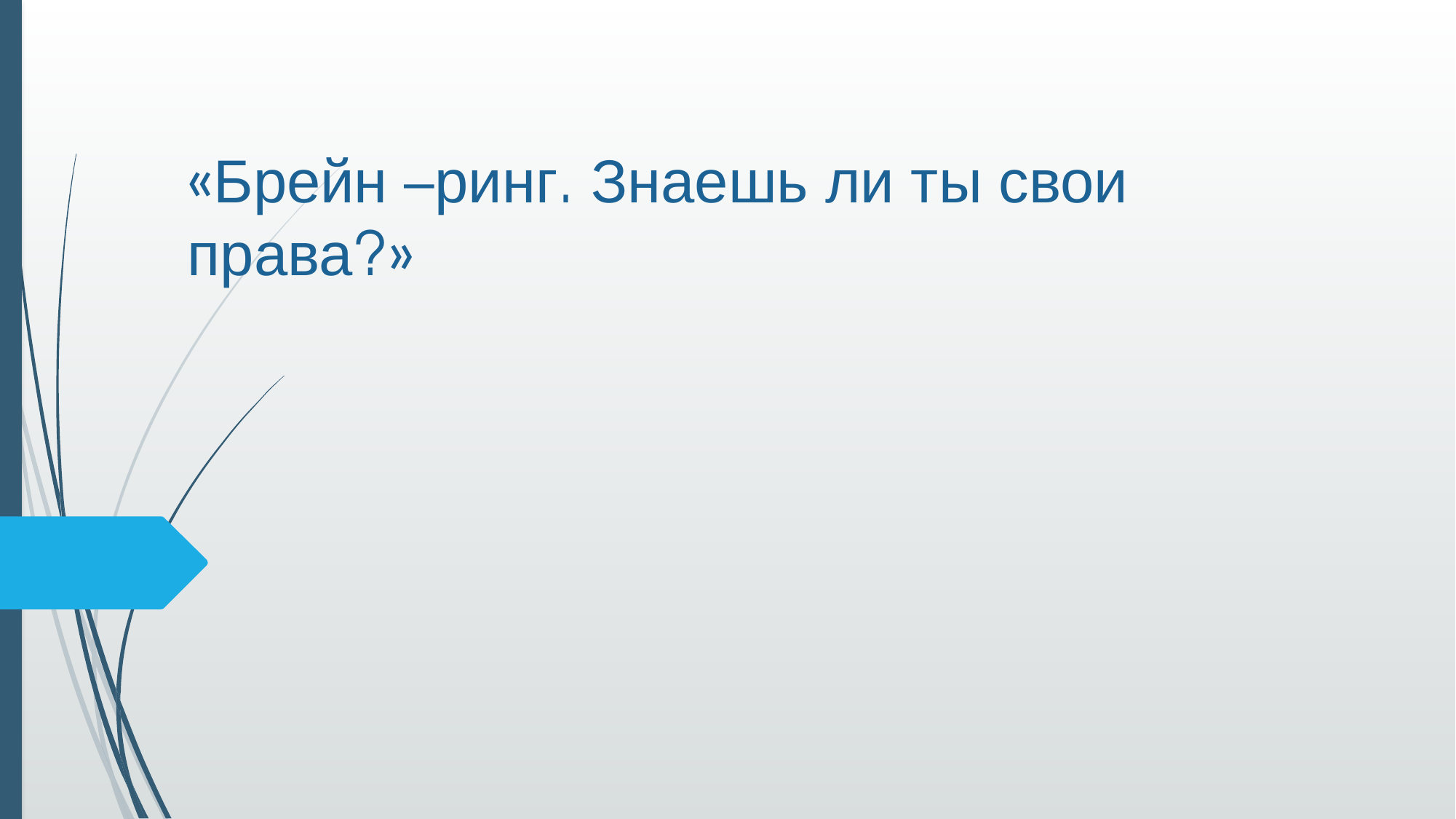

# «Брейн –ринг. Знаешь ли ты свои права?»